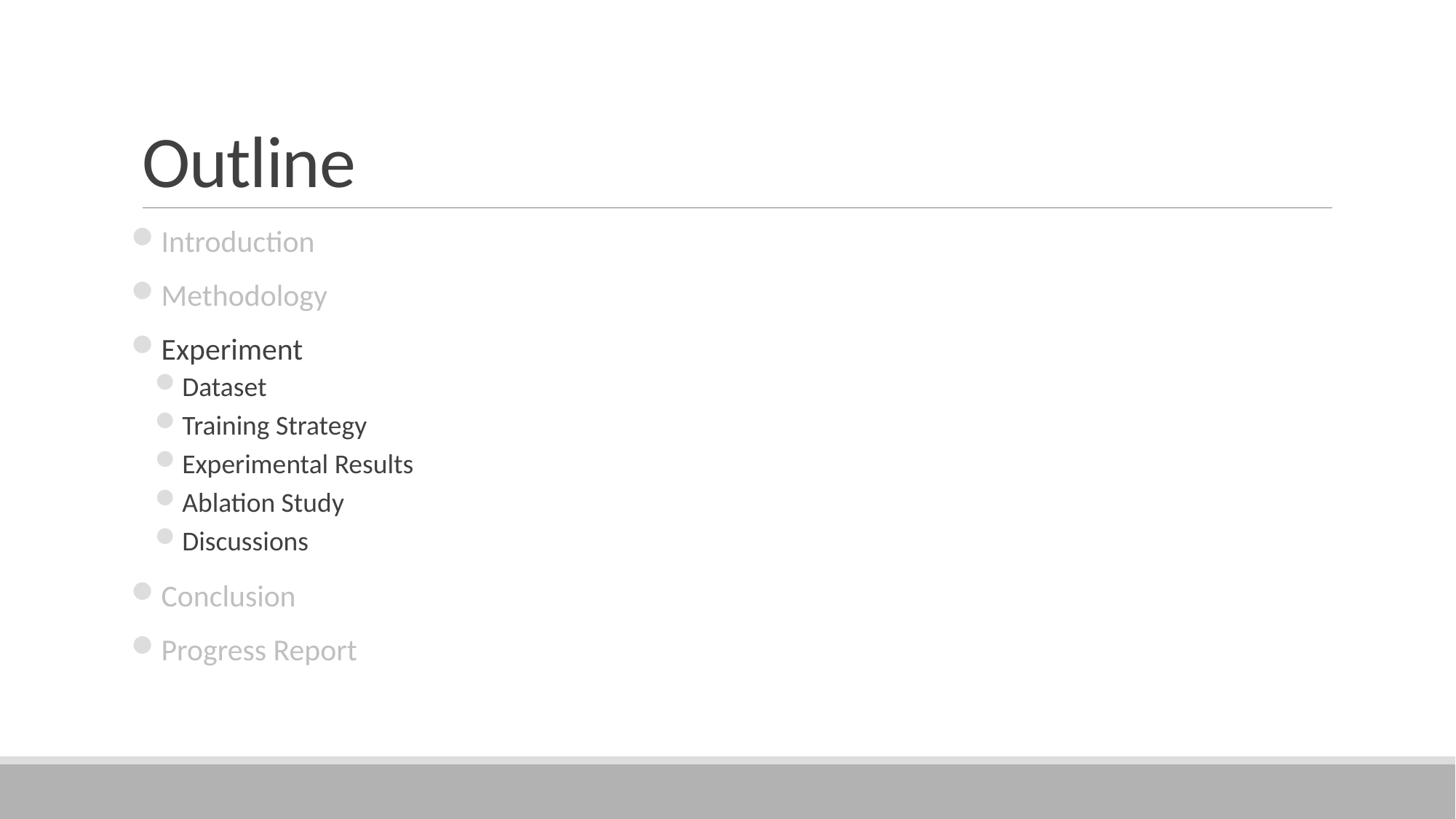

# Outline
Introduction
Methodology
Experiment
Dataset
Training Strategy
Experimental Results
Ablation Study
Discussions
Conclusion
Progress Report